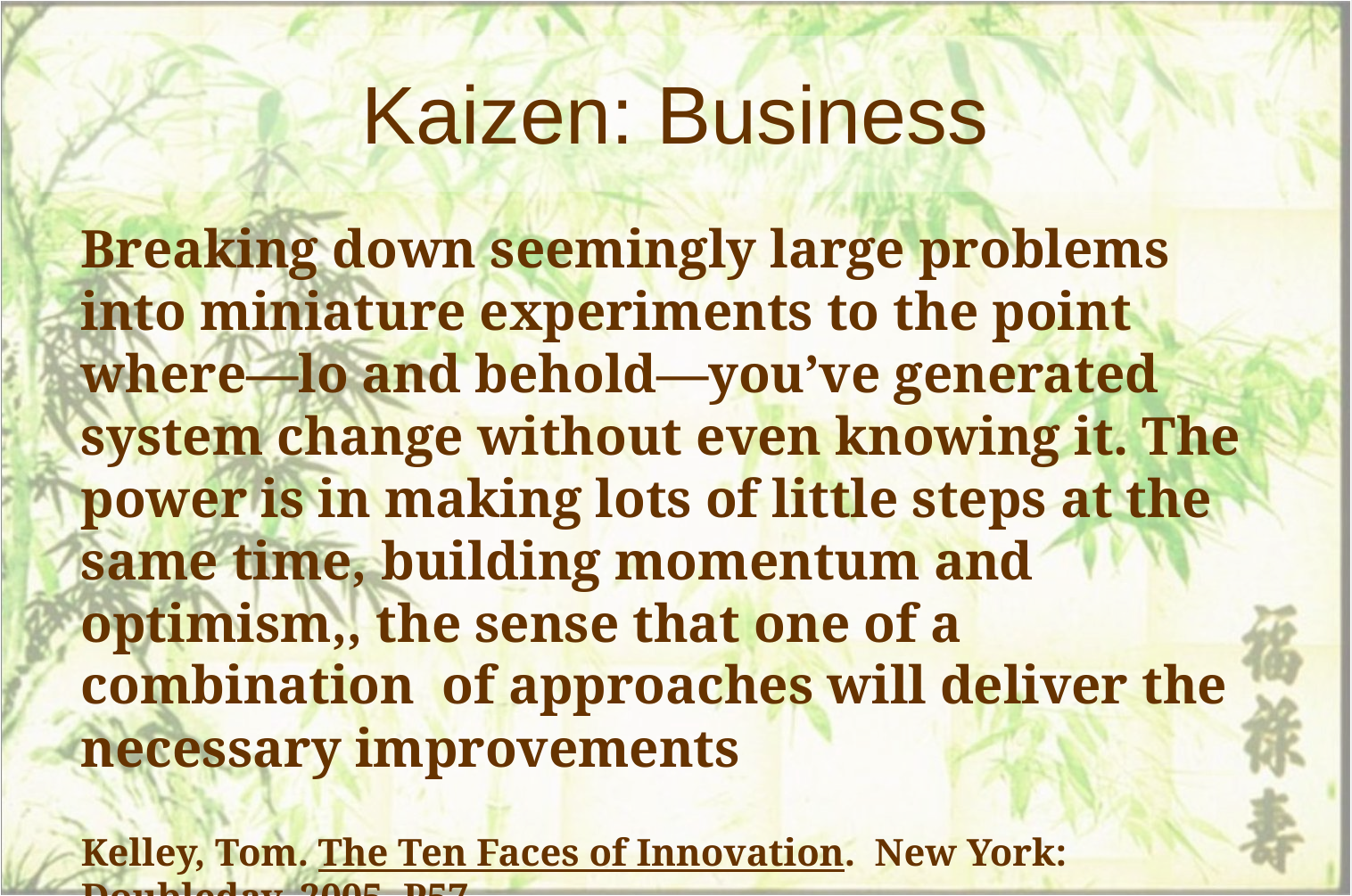

# Kaizen: Business
Breaking down seemingly large problems into miniature experiments to the point where—lo and behold—you’ve generated system change without even knowing it. The power is in making lots of little steps at the same time, building momentum and optimism,, the sense that one of a combination  of approaches will deliver the necessary improvements
Kelley, Tom. The Ten Faces of Innovation.  New York: Doubleday, 2005. P57.